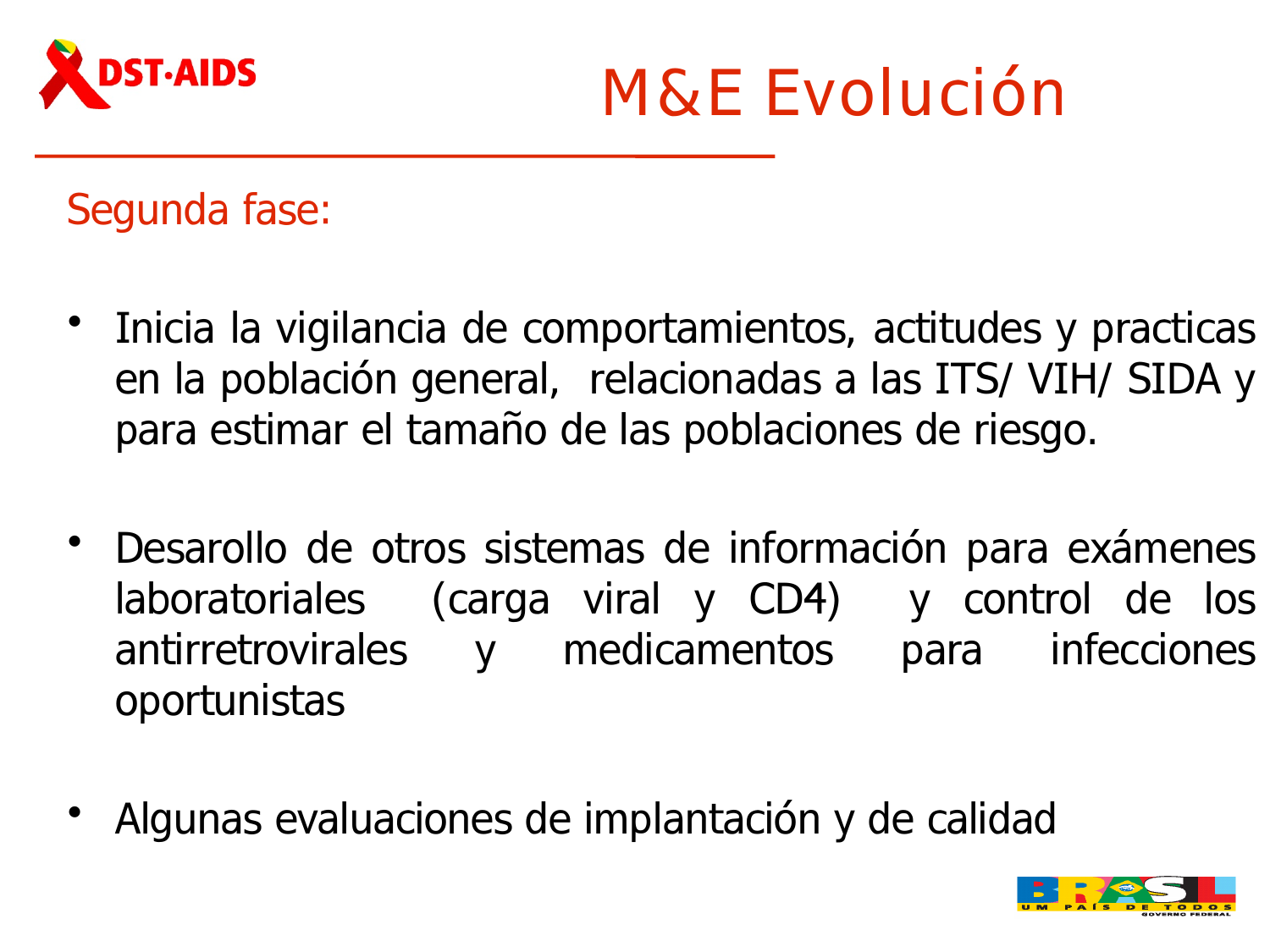

# M&E Evolución
Segunda fase:

Inicia la vigilancia de comportamientos, actitudes y practicas en la población general,  relacionadas a las ITS/ VIH/ SIDA y para estimar el tamaño de las poblaciones de riesgo.

Desarollo de otros sistemas de información para exámenes laboratoriales  (carga viral y CD4)  y control de los antirretrovirales y medicamentos para infecciones oportunistas

Algunas evaluaciones de implantación y de calidad